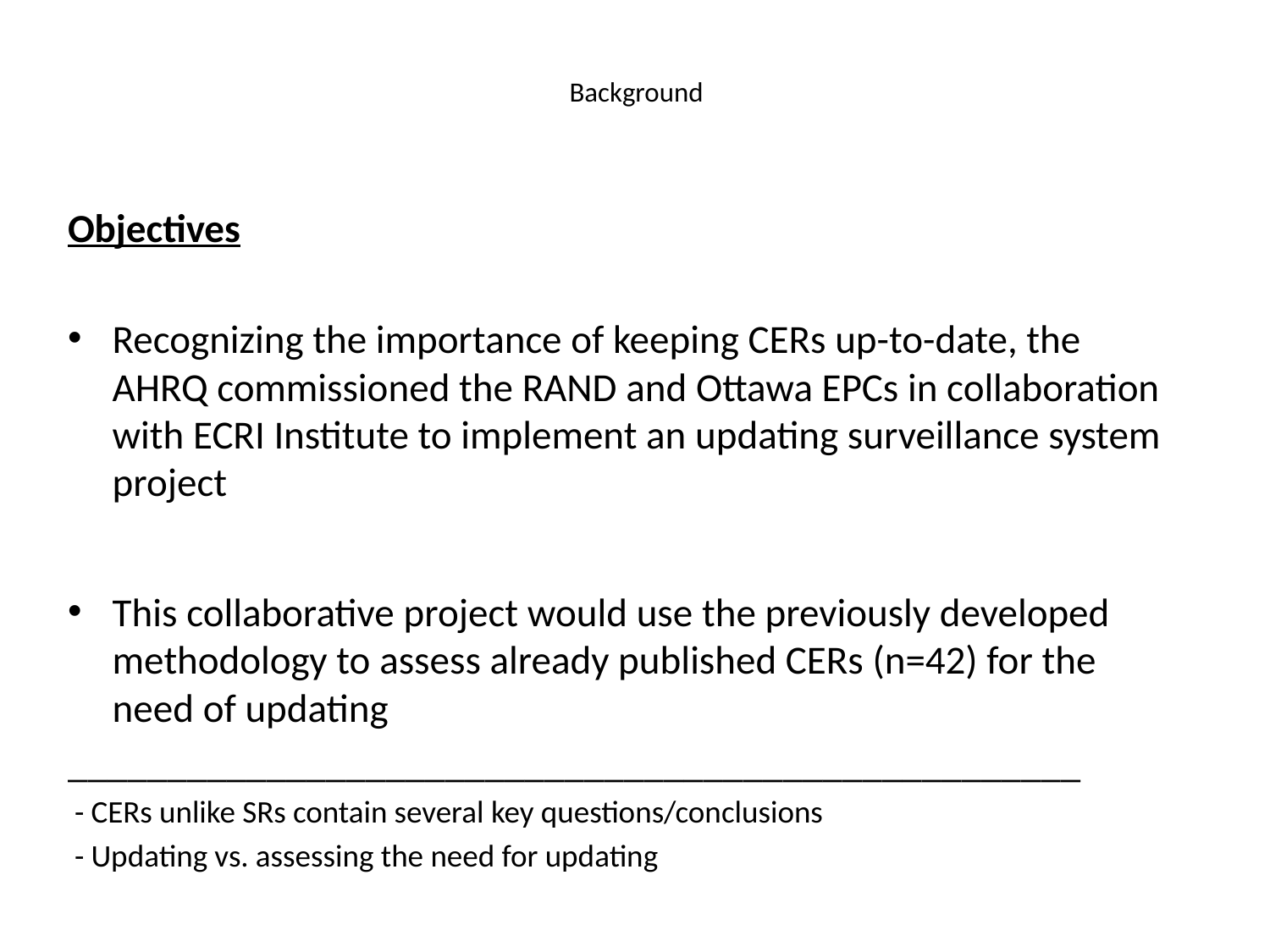

# Background
Objectives

Recognizing the importance of keeping CERs up-to-date, the AHRQ commissioned the RAND and Ottawa EPCs in collaboration with ECRI Institute to implement an updating surveillance system project

This collaborative project would use the previously developed methodology to assess already published CERs (n=42) for the need of updating
___________________________________________________
 - CERs unlike SRs contain several key questions/conclusions
 - Updating vs. assessing the need for updating